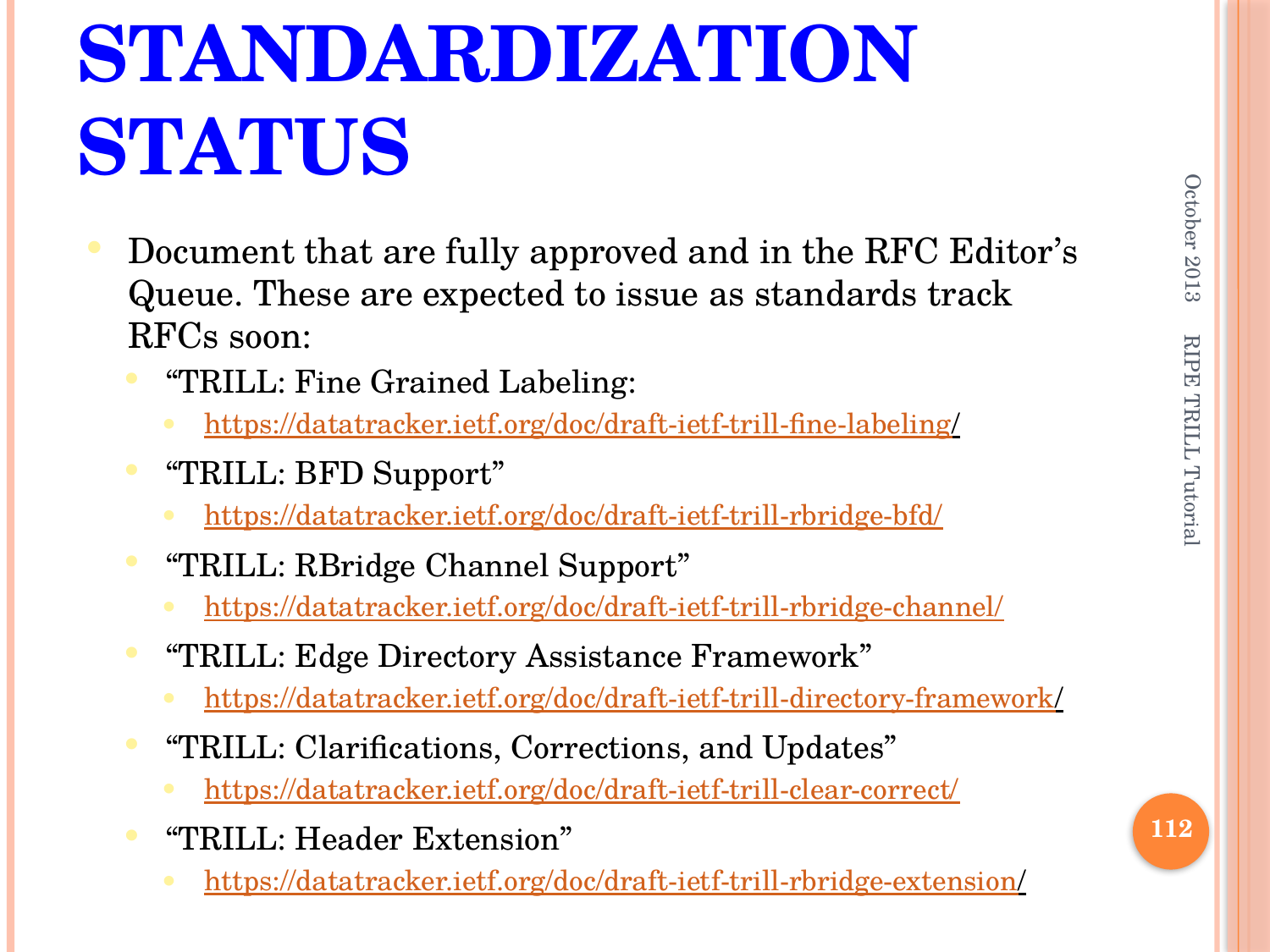

# Standardization Status
October 2013
Document that are fully approved and in the RFC Editor’s Queue. These are expected to issue as standards track RFCs soon:
“TRILL: Fine Grained Labeling:
https://datatracker.ietf.org/doc/draft-ietf-trill-fine-labeling/
“TRILL: BFD Support”
https://datatracker.ietf.org/doc/draft-ietf-trill-rbridge-bfd/
“TRILL: RBridge Channel Support”
https://datatracker.ietf.org/doc/draft-ietf-trill-rbridge-channel/
“TRILL: Edge Directory Assistance Framework”
https://datatracker.ietf.org/doc/draft-ietf-trill-directory-framework/
“TRILL: Clarifications, Corrections, and Updates”
https://datatracker.ietf.org/doc/draft-ietf-trill-clear-correct/
“TRILL: Header Extension”
https://datatracker.ietf.org/doc/draft-ietf-trill-rbridge-extension/

RIPE TRILL Tutorial
112